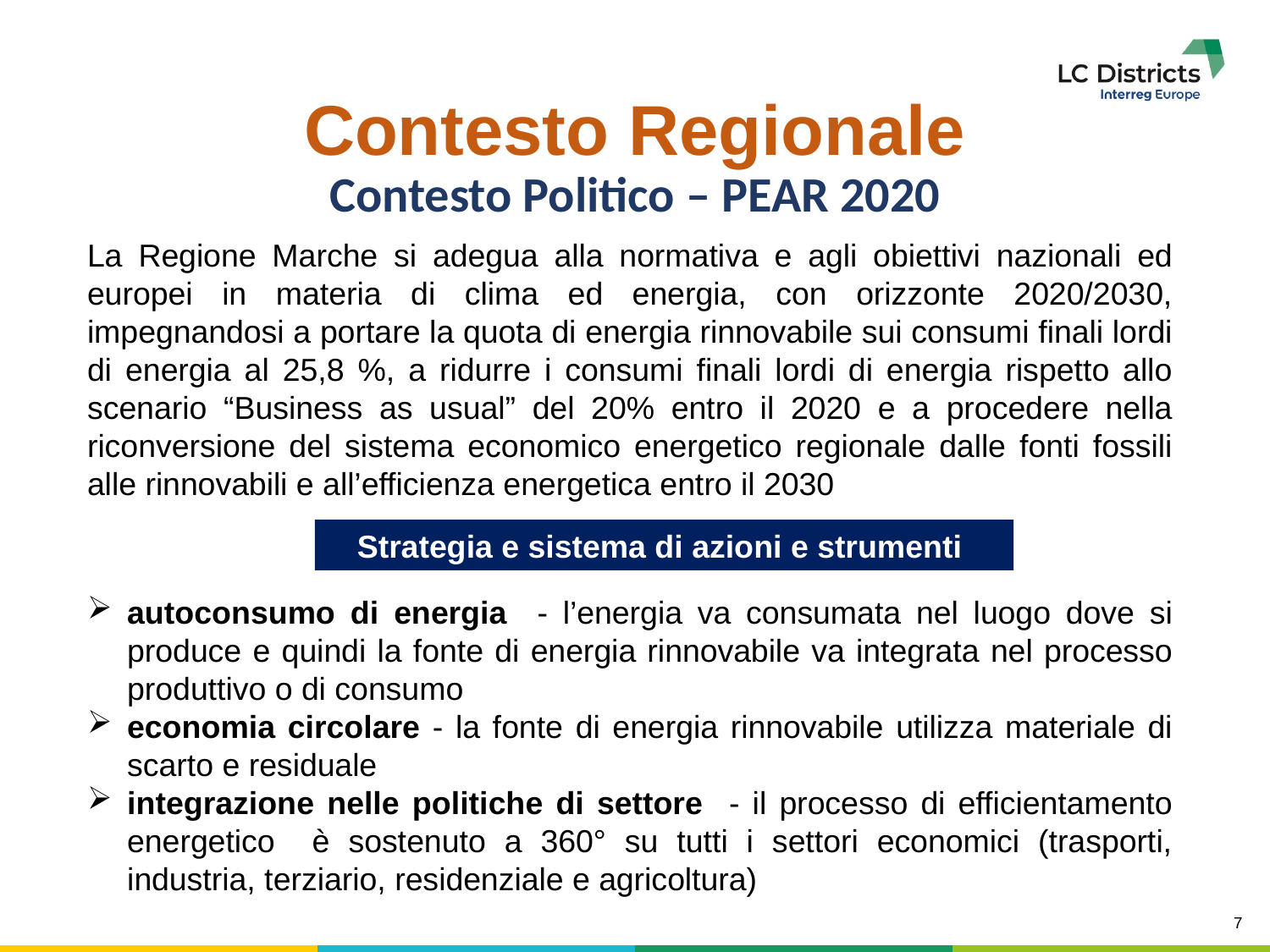

# Contesto Regionale
Contesto Politico – PEAR 2020
La Regione Marche si adegua alla normativa e agli obiettivi nazionali ed europei in materia di clima ed energia, con orizzonte 2020/2030, impegnandosi a portare la quota di energia rinnovabile sui consumi finali lordi di energia al 25,8 %, a ridurre i consumi finali lordi di energia rispetto allo scenario “Business as usual” del 20% entro il 2020 e a procedere nella riconversione del sistema economico energetico regionale dalle fonti fossili alle rinnovabili e all’efficienza energetica entro il 2030
Strategia e sistema di azioni e strumenti
autoconsumo di energia  - l’energia va consumata nel luogo dove si produce e quindi la fonte di energia rinnovabile va integrata nel processo produttivo o di consumo
economia circolare - la fonte di energia rinnovabile utilizza materiale di scarto e residuale
integrazione nelle politiche di settore  - il processo di efficientamento energetico  è sostenuto a 360° su tutti i settori economici (trasporti, industria, terziario, residenziale e agricoltura)